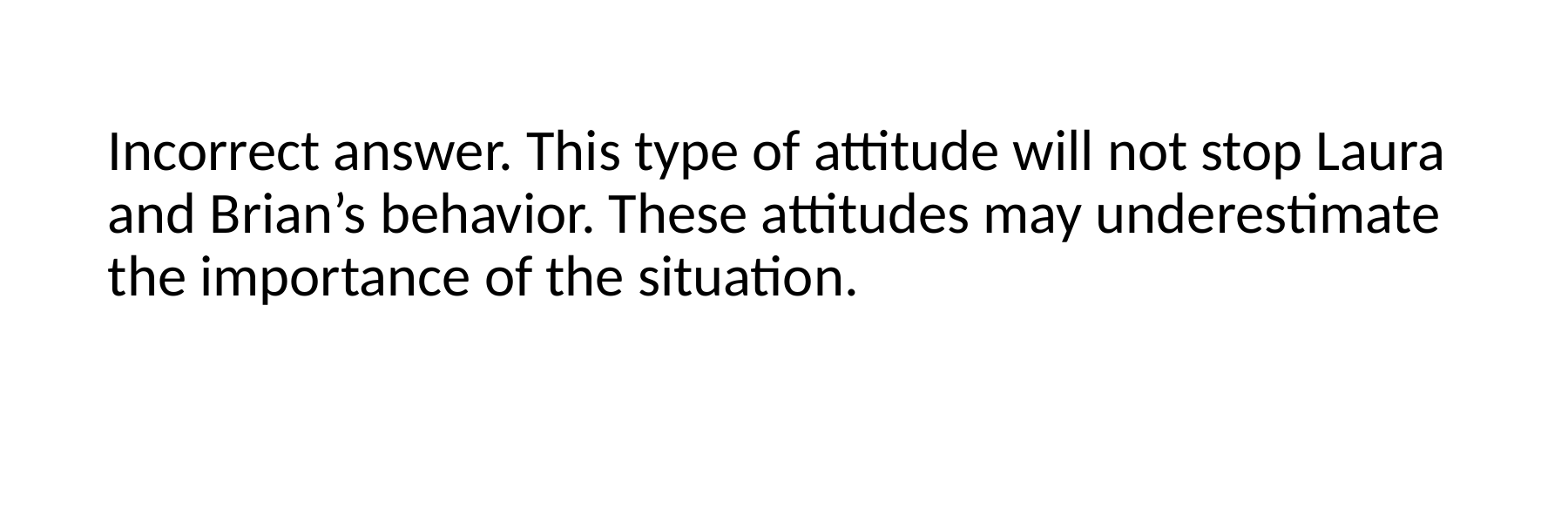

Incorrect answer. This type of attitude will not stop Laura and Brian’s behavior. These attitudes may underestimate the importance of the situation.